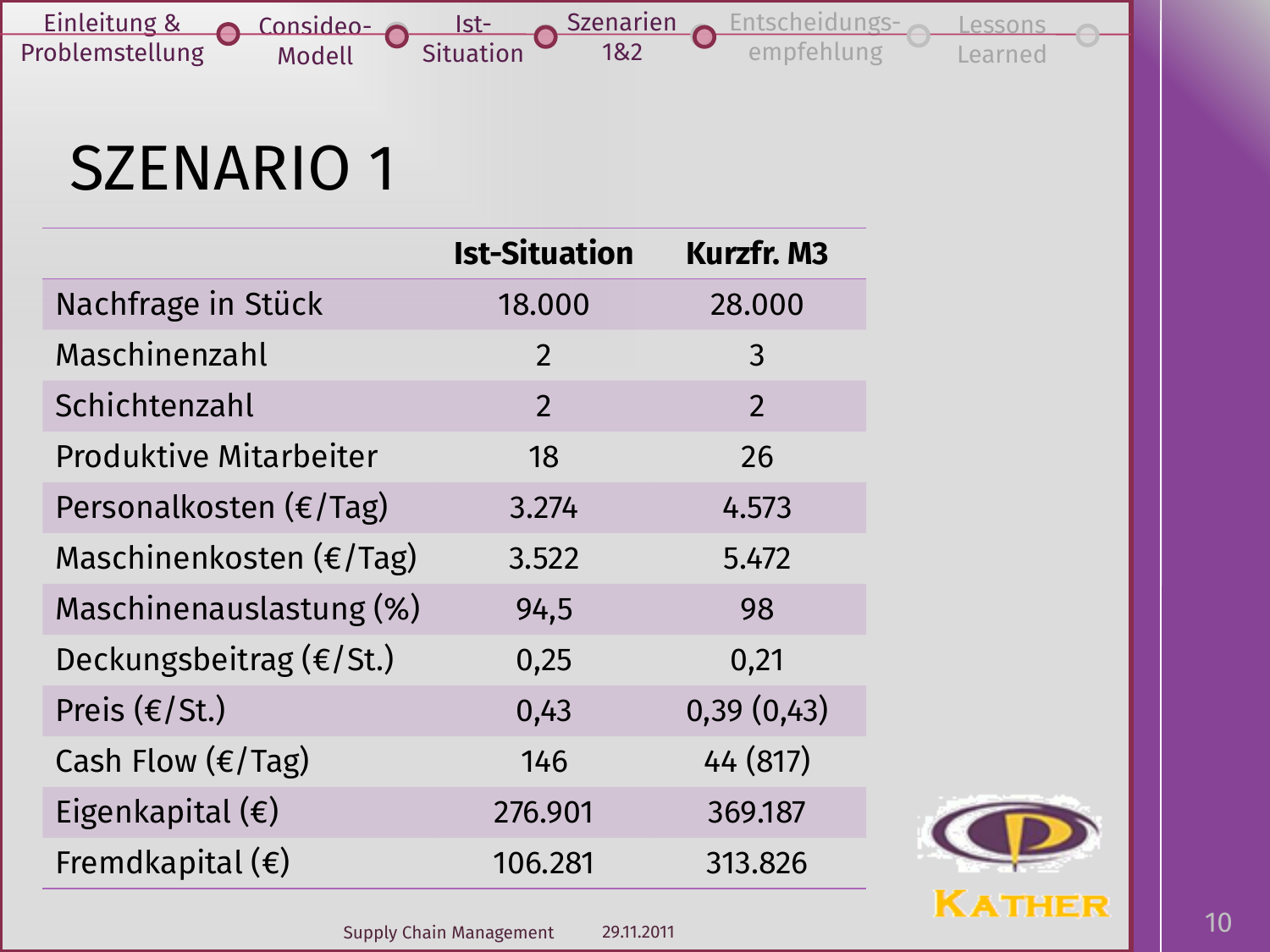

Szenarien
1&2
Entscheidungs-
empfehlung
Einleitung &
Problemstellung
Ist-
Situation
Lessons
Learned
Consideo-
Modell

# Szenario 1
|  | Ist-Situation | Kurzfr. M3 |
| --- | --- | --- |
| Nachfrage in Stück | 18.000 | 28.000 |
| Maschinenzahl | 2 | 3 |
| Schichtenzahl | 2 | 2 |
| Produktive Mitarbeiter | 18 | 26 |
| Personalkosten (€/Tag) | 3.274 | 4.573 |
| Maschinenkosten (€/Tag) | 3.522 | 5.472 |
| Maschinenauslastung (%) | 94,5 | 98 |
| Deckungsbeitrag (€/St.) | 0,25 | 0,21 |
| Preis (€/St.) | 0,43 | 0,39 (0,43) |
| Cash Flow (€/Tag) | 146 | 44 (817) |
| Eigenkapital (€) | 276.901 | 369.187 |
| Fremdkapital (€) | 106.281 | 313.826 |
10
Supply Chain Management
29.11.2011